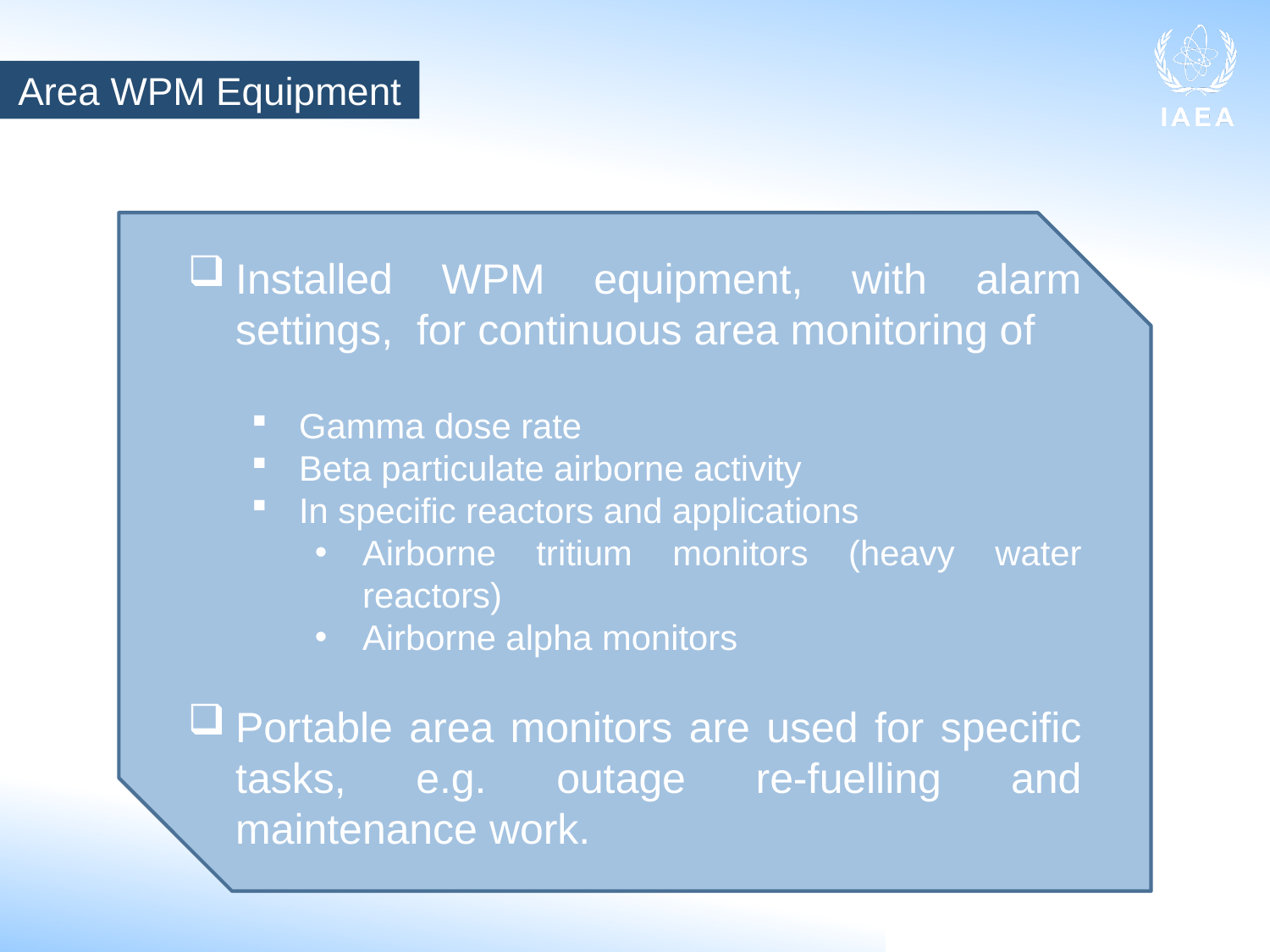

Area WPM Equipment
Installed WPM equipment, with alarm settings,  for continuous area monitoring of

Gamma dose rate
Beta particulate airborne activity
In specific reactors and applications
Airborne tritium monitors (heavy water reactors)
Airborne alpha monitors

Portable area monitors are used for specific tasks, e.g. outage re-fuelling and maintenance work.